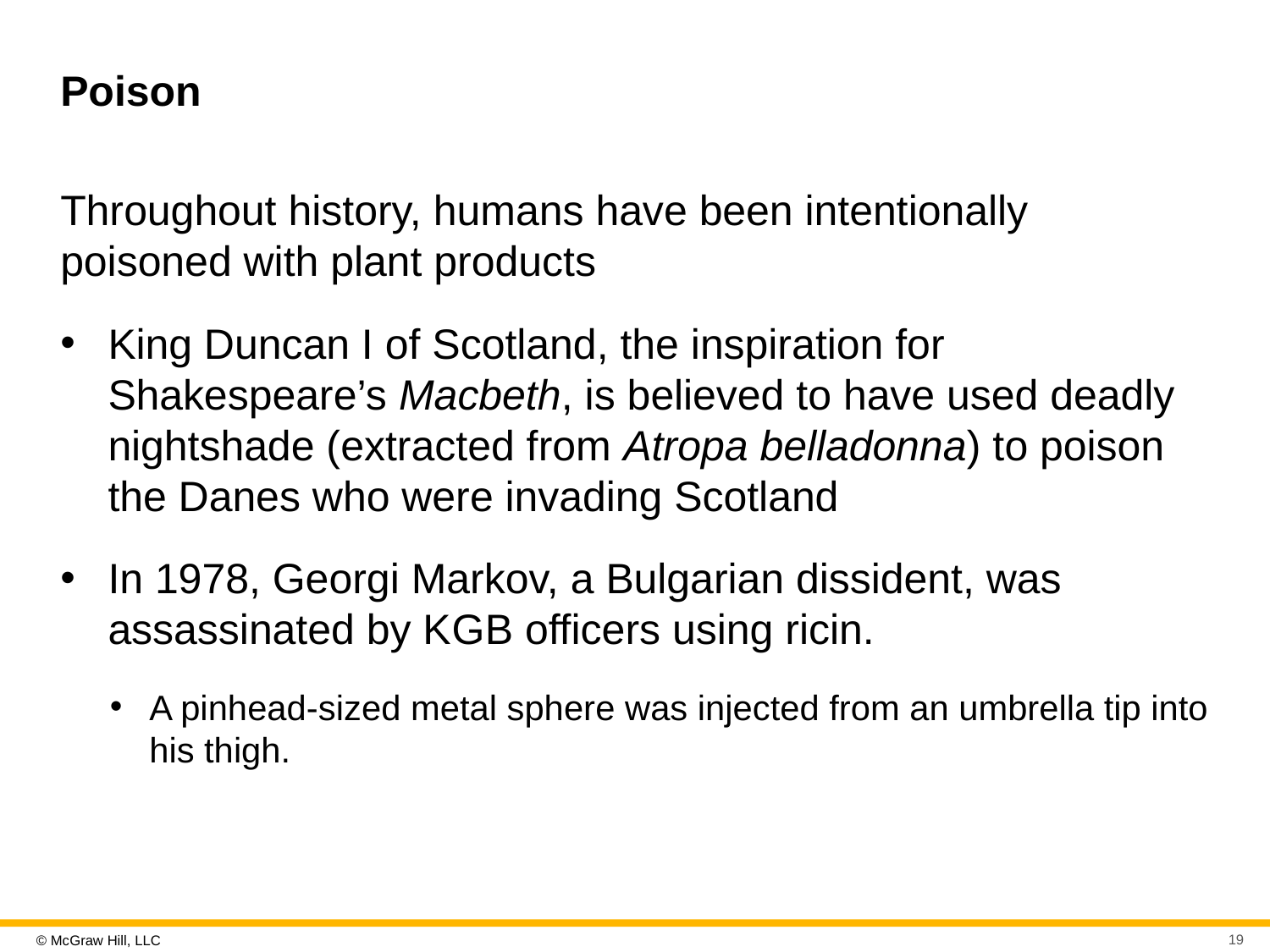

# Poison
Throughout history, humans have been intentionally poisoned with plant products
King Duncan I of Scotland, the inspiration for Shakespeare’s Macbeth, is believed to have used deadly nightshade (extracted from Atropa belladonna) to poison the Danes who were invading Scotland
In 1978, Georgi Markov, a Bulgarian dissident, was assassinated by K G B officers using ricin.
A pinhead-sized metal sphere was injected from an umbrella tip into his thigh.
19